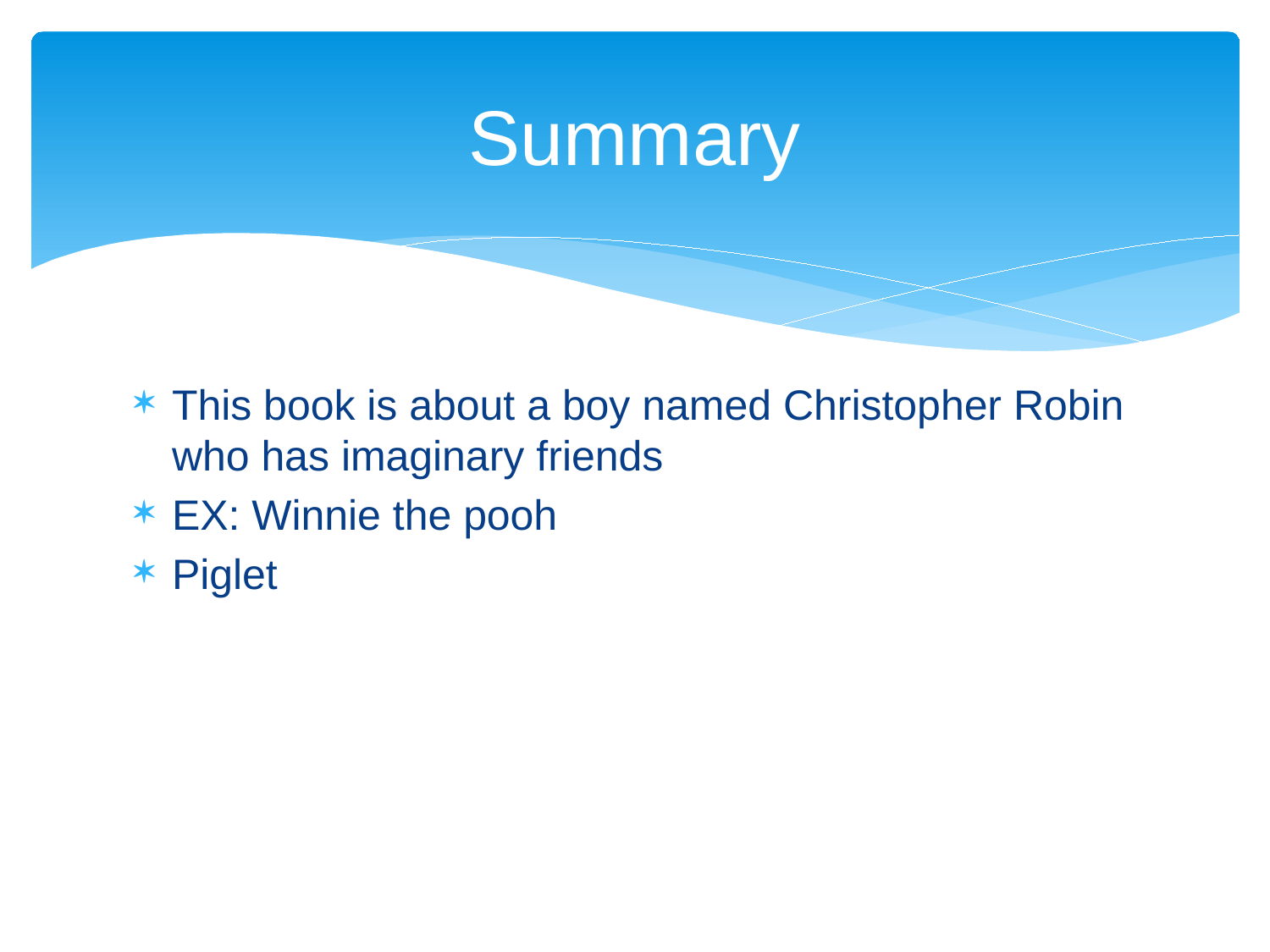

# Summary
This book is about a boy named Christopher Robin who has imaginary friends
EX: Winnie the pooh
Piglet